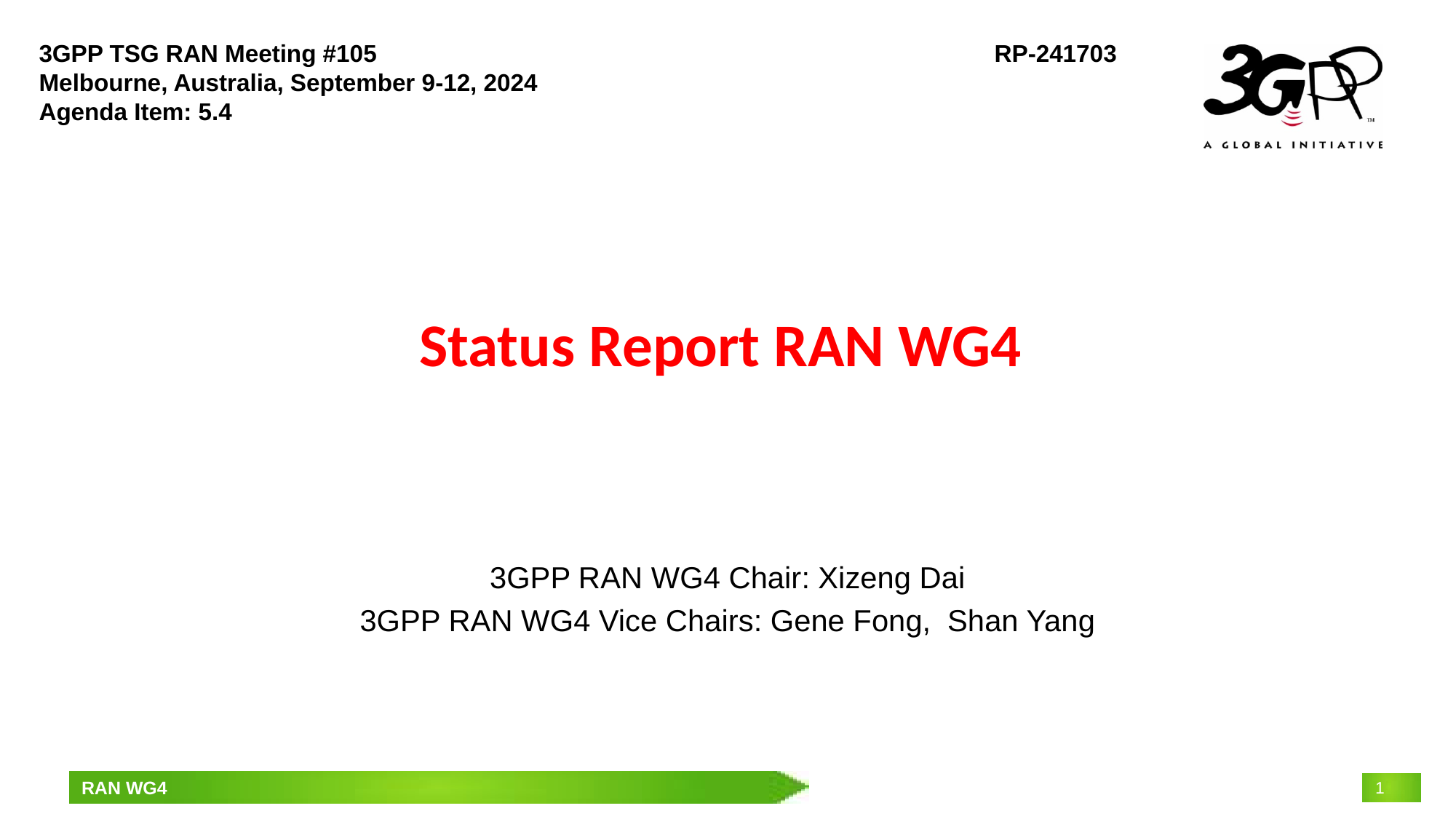

3GPP TSG RAN Meeting #105
Melbourne, Australia, September 9-12, 2024
Agenda Item: 5.4
RP-241703
# Status Report RAN WG4
3GPP RAN WG4 Chair: Xizeng Dai
3GPP RAN WG4 Vice Chairs: Gene Fong,  Shan Yang